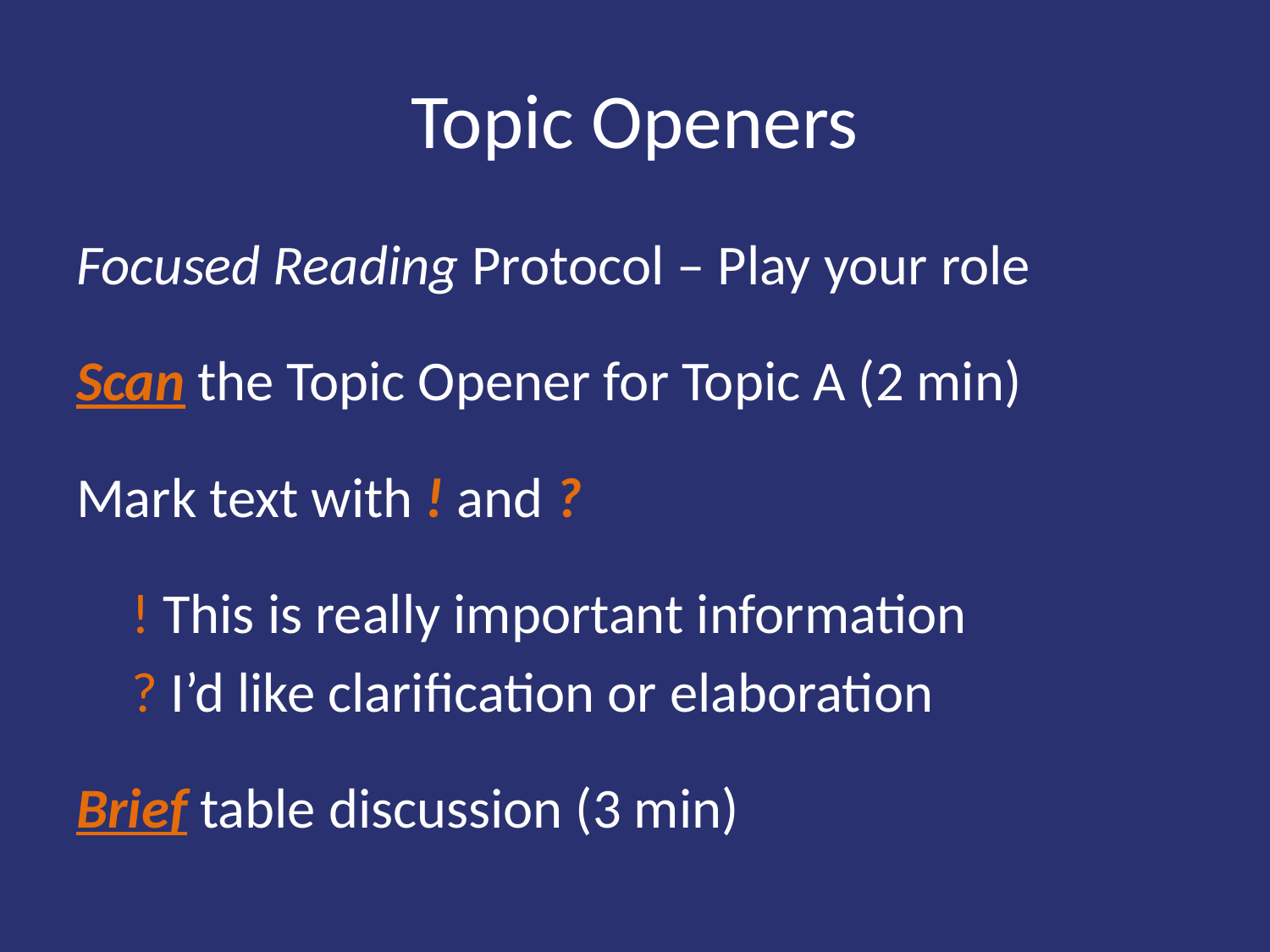

# Topic Openers
Focused Reading Protocol – Play your role

Scan the Topic Opener for Topic A (2 min)

Mark text with ! and ?

! This is really important information
? I’d like clarification or elaboration

Brief table discussion (3 min)